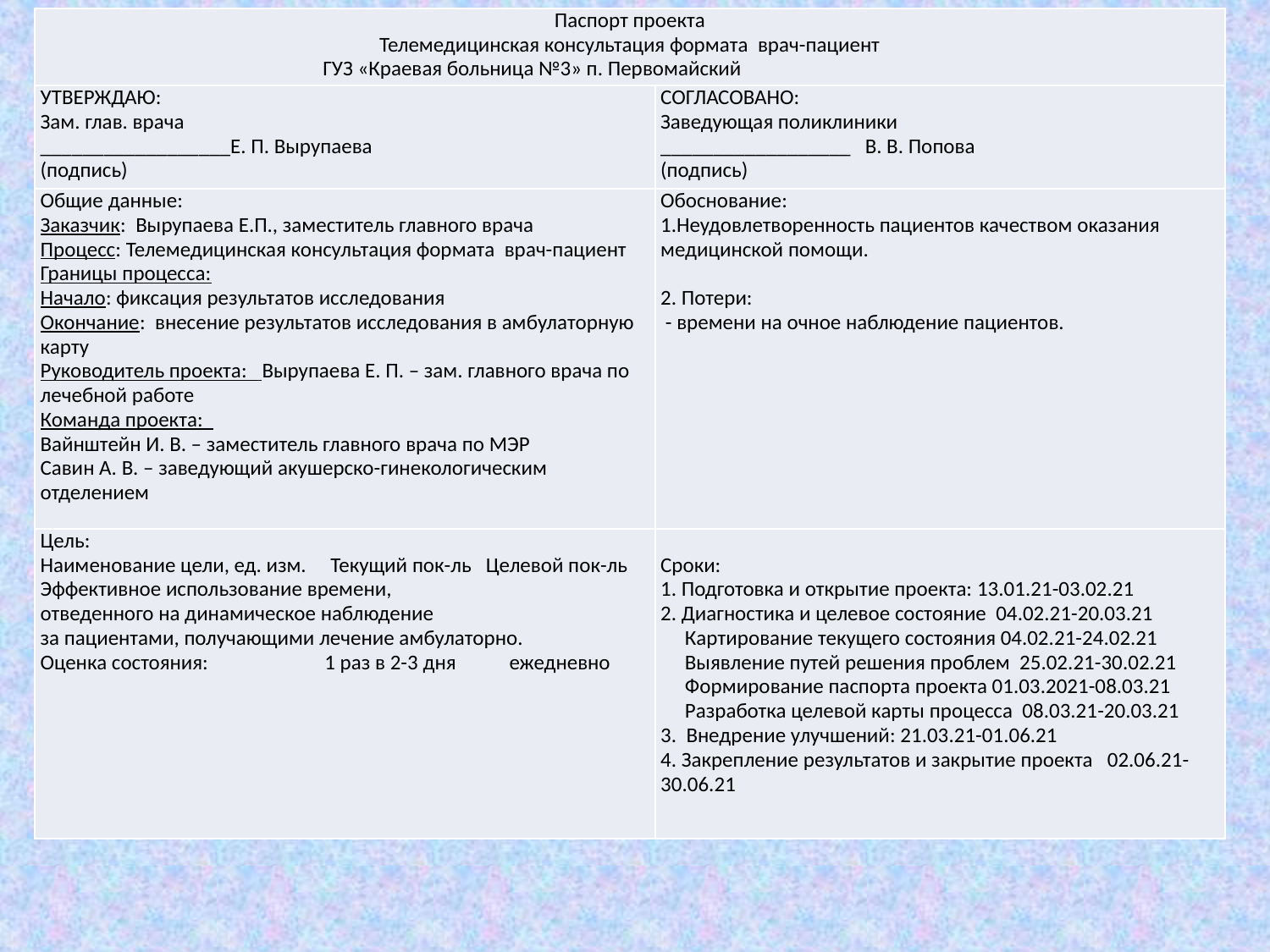

| Паспорт проекта Телемедицинская консультация формата врач-пациент    ГУЗ «Краевая больница №3» п. Первомайский |  |
| --- | --- |
| УТВЕРЖДАЮ: Зам. глав. врача \_\_\_\_\_\_\_\_\_\_\_\_\_\_\_\_\_\_Е. П. Вырупаева (подпись) | СОГЛАСОВАНО: Заведующая поликлиники \_\_\_\_\_\_\_\_\_\_\_\_\_\_\_\_\_\_ В. В. Попова (подпись) |
| Общие данные: Заказчик: Вырупаева Е.П., заместитель главного врача Процесс: Телемедицинская консультация формата врач-пациент Границы процесса: Начало: фиксация результатов исследования Окончание: внесение результатов исследования в амбулаторную карту Руководитель проекта: Вырупаева Е. П. – зам. главного врача по лечебной работе Команда проекта: Вайнштейн И. В. – заместитель главного врача по МЭР Савин А. В. – заведующий акушерско-гинекологическим отделением | Обоснование: 1.Неудовлетворенность пациентов качеством оказания медицинской помощи.   2. Потери: - времени на очное наблюдение пациентов. |
| Цель: Наименование цели, ед. изм. Текущий пок-ль Целевой пок-ль Эффективное использование времени, отведенного на динамическое наблюдение за пациентами, получающими лечение амбулаторно. Оценка состояния: 1 раз в 2-3 дня ежедневно | Сроки: 1. Подготовка и открытие проекта: 13.01.21-03.02.21 2. Диагностика и целевое состояние 04.02.21-20.03.21 Картирование текущего состояния 04.02.21-24.02.21 Выявление путей решения проблем 25.02.21-30.02.21 Формирование паспорта проекта 01.03.2021-08.03.21 Разработка целевой карты процесса 08.03.21-20.03.21 3. Внедрение улучшений: 21.03.21-01.06.21 4. Закрепление результатов и закрытие проекта 02.06.21-30.06.21 |
#